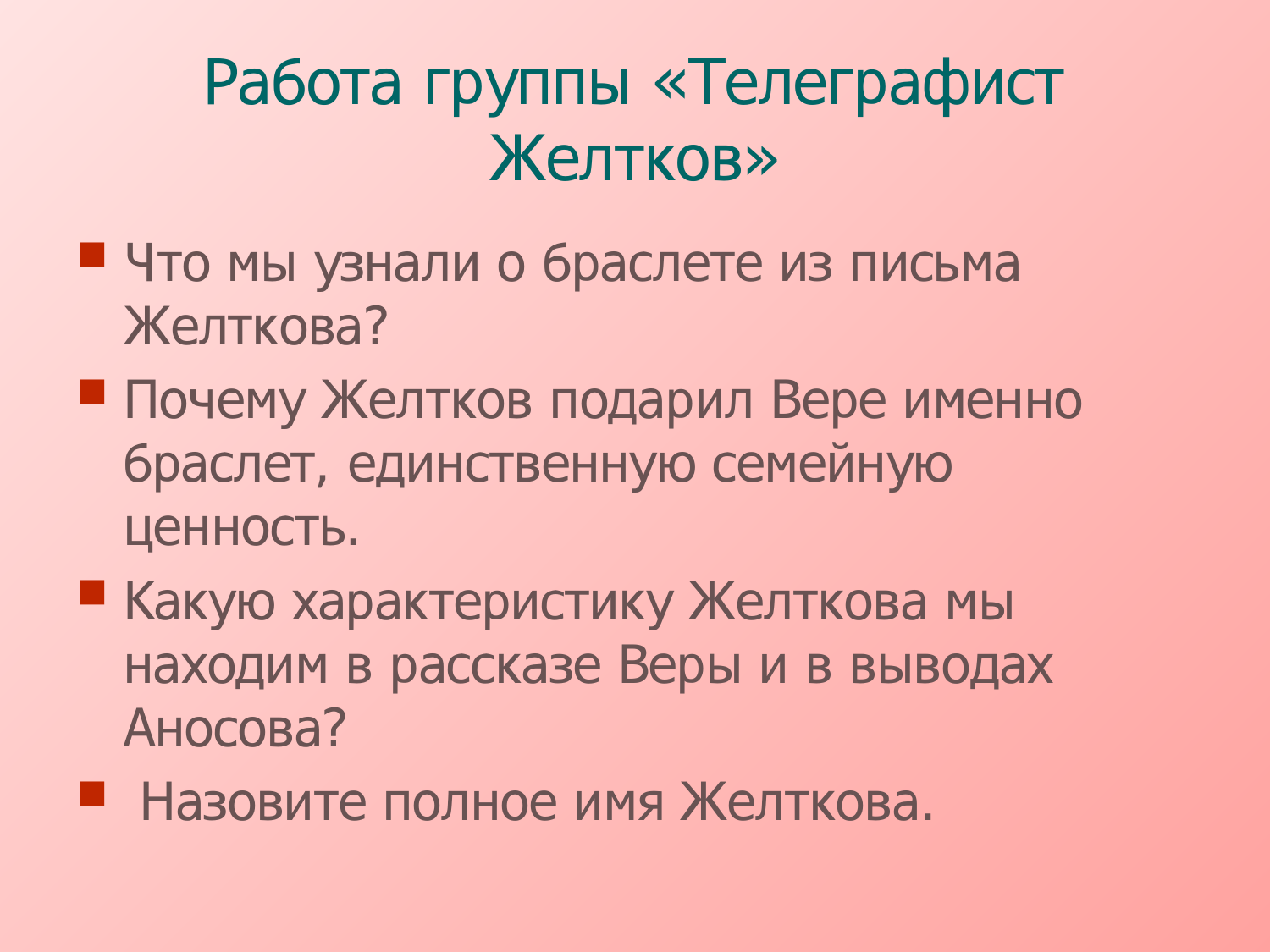

# Работа группы «Телеграфист Желтков»
Что мы узнали о браслете из письма Желткова?
Почему Желтков подарил Вере именно браслет, единственную семейную ценность.
Какую характеристику Желткова мы находим в рассказе Веры и в выводах Аносова?
 Назовите полное имя Желткова.